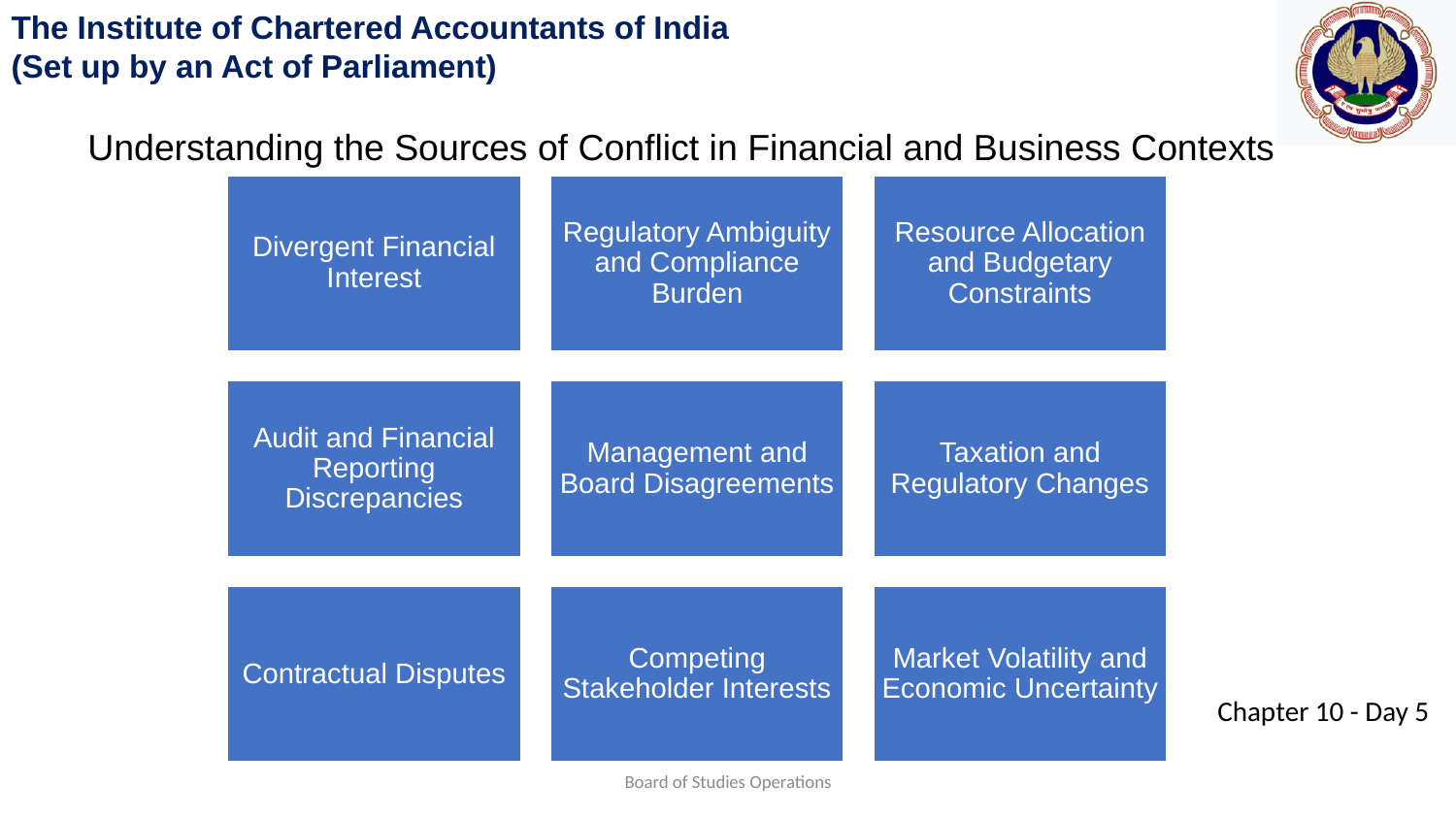

Understanding the Sources of Conflict in Financial and Business Contexts
Divergent Financial Interest
Regulatory Ambiguity and Compliance Burden
Resource Allocation and Budgetary Constraints
Audit and Financial Reporting Discrepancies
Management and Board Disagreements
Taxation and Regulatory Changes
Contractual Disputes
Competing Stakeholder Interests
Market Volatility and Economic Uncertainty
Board of Studies Operations